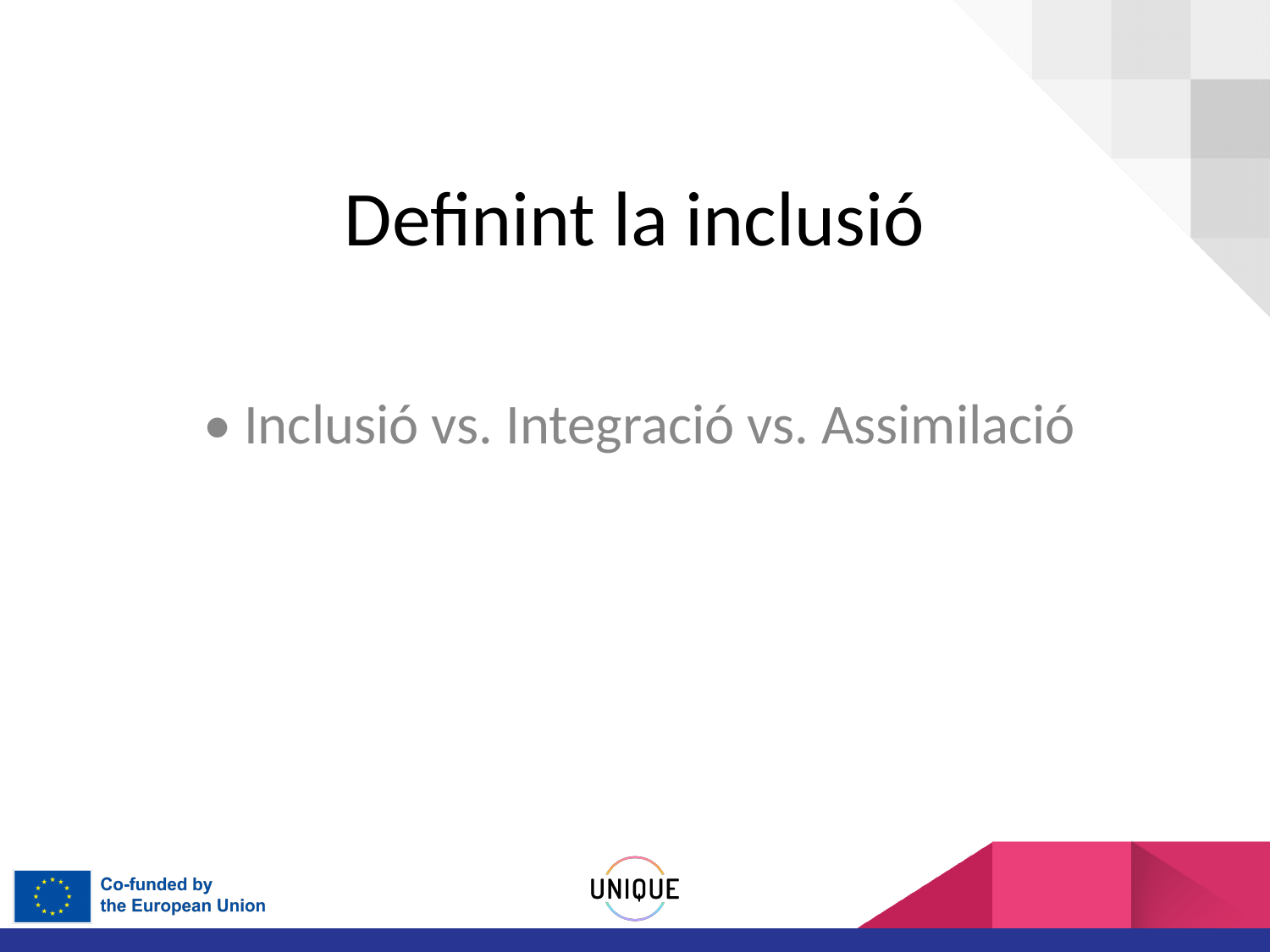

# Definint la inclusió
• Inclusió vs. Integració vs. Assimilació